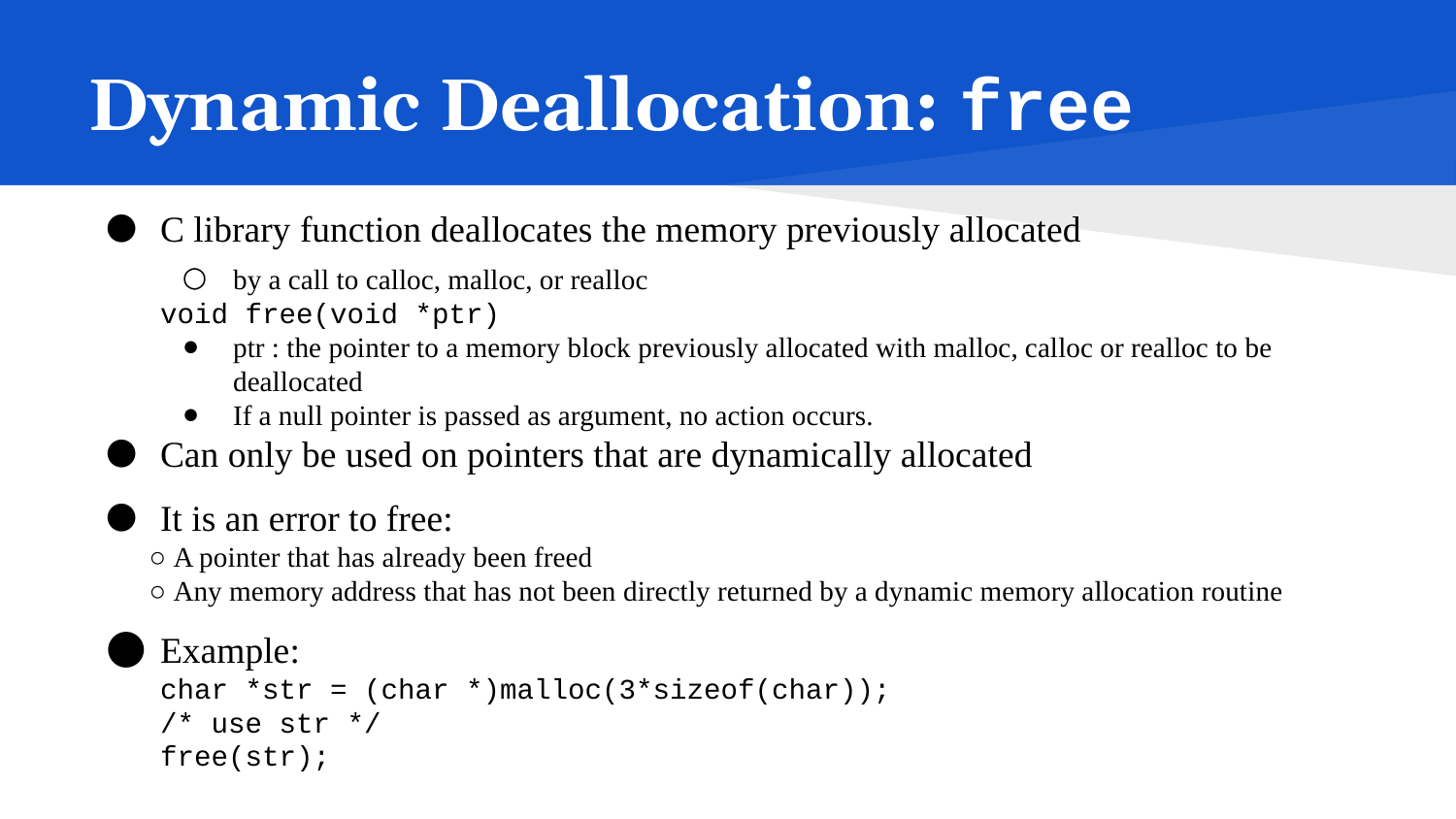

# Dynamic Deallocation: free
C library function deallocates the memory previously allocated
by a call to calloc, malloc, or realloc
void free(void *ptr)
ptr : the pointer to a memory block previously allocated with malloc, calloc or realloc to be deallocated
If a null pointer is passed as argument, no action occurs.
Can only be used on pointers that are dynamically allocated
It is an error to free:
○ A pointer that has already been freed
○ Any memory address that has not been directly returned by a dynamic memory allocation routine
Example:
char *str = (char *)malloc(3*sizeof(char));
/* use str */
free(str);